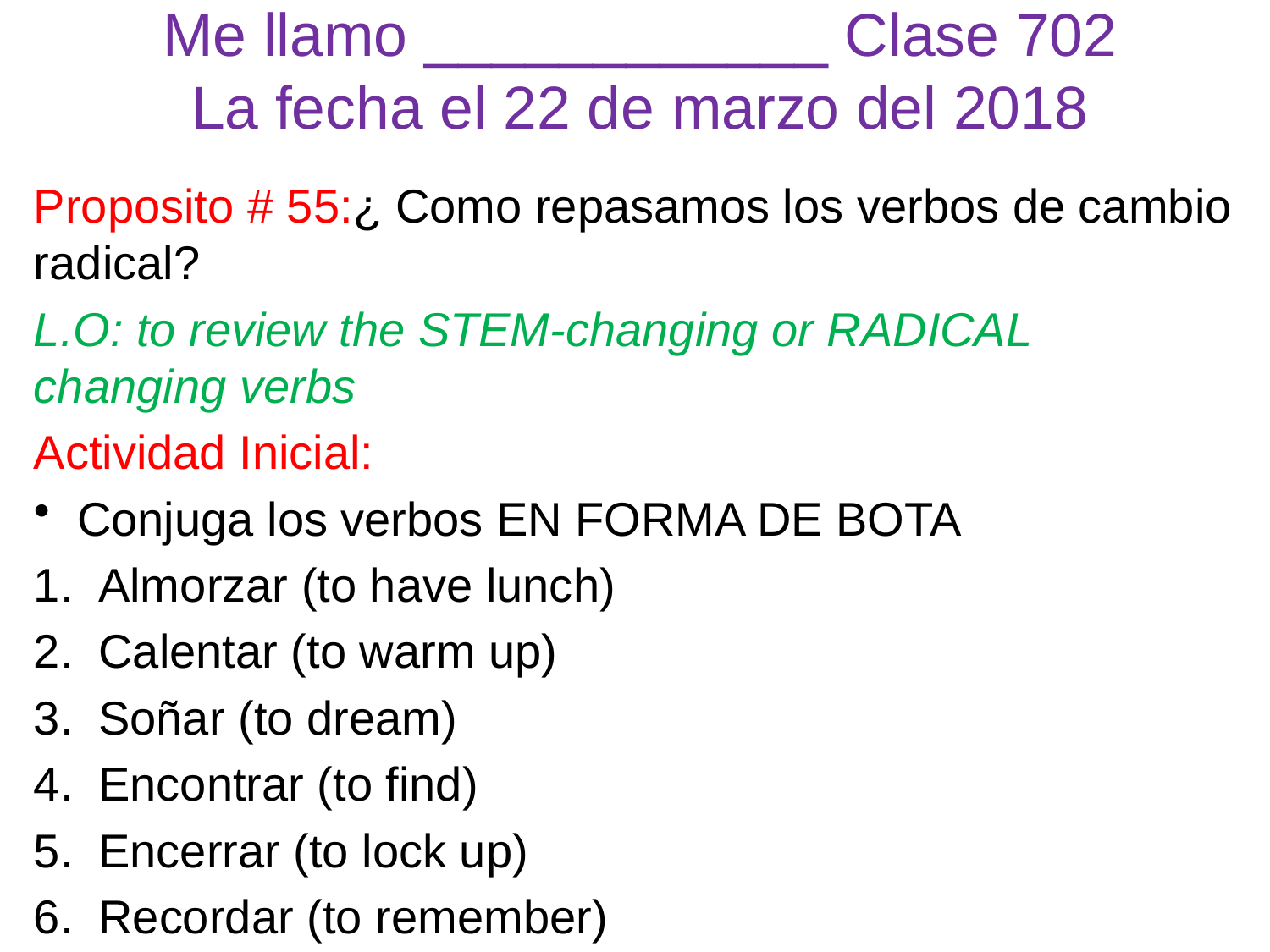

# Me llamo ____________ Clase 702 La fecha el 22 de marzo del 2018
Proposito # 55:¿ Como repasamos los verbos de cambio radical?
L.O: to review the STEM-changing or RADICAL changing verbs
Actividad Inicial:
Conjuga los verbos EN FORMA DE BOTA
Almorzar (to have lunch)
Calentar (to warm up)
Soñar (to dream)
Encontrar (to find)
Encerrar (to lock up)
Recordar (to remember)